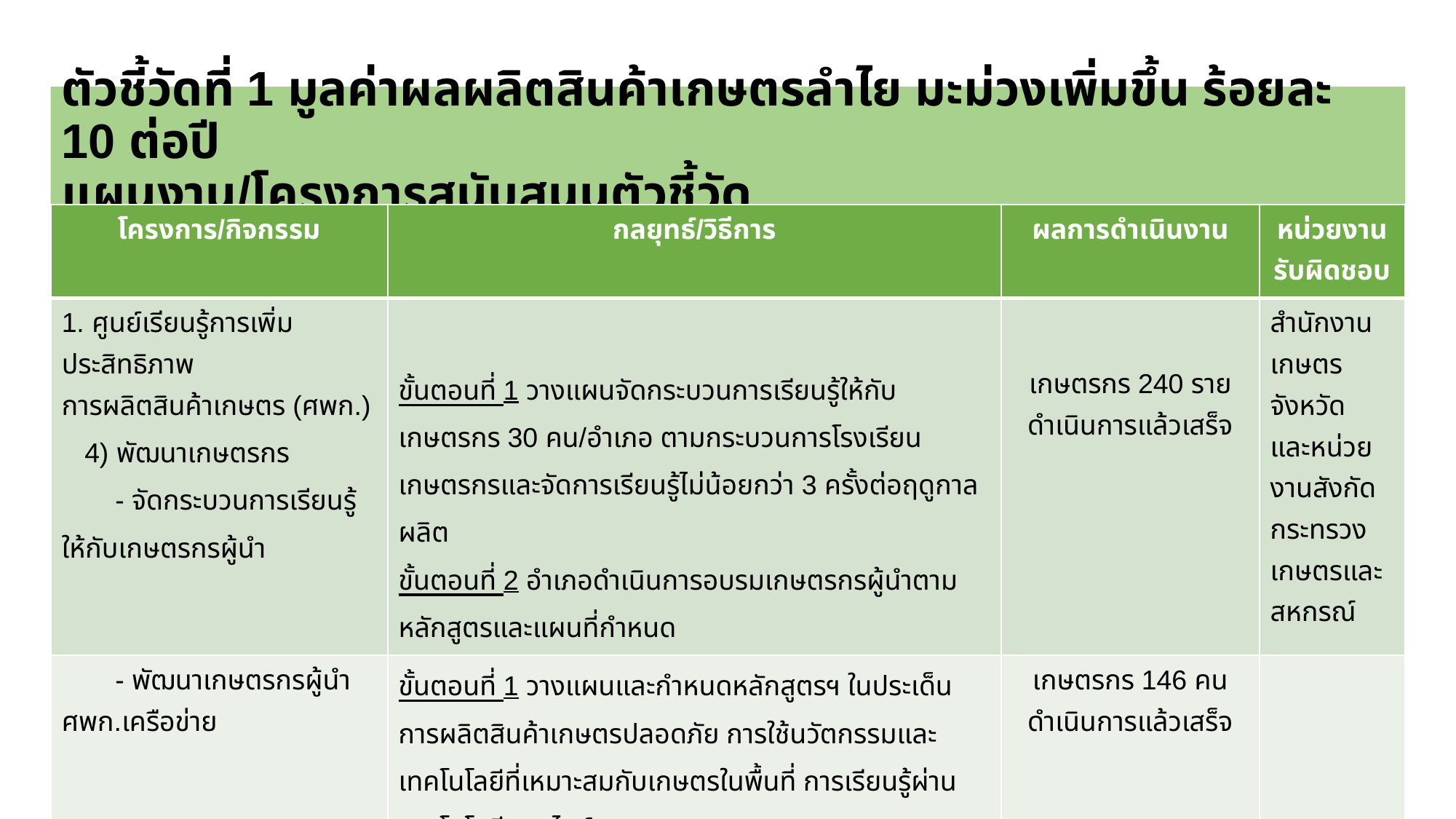

# ตัวชี้วัดที่ 1 มูลค่าผลผลิตสินค้าเกษตรลำไย มะม่วงเพิ่มขึ้น ร้อยละ 10 ต่อปี แผนงาน/โครงการสนับสนุนตัวชี้วัด
| โครงการ/กิจกรรม | กลยุทธ์/วิธีการ | ผลการดำเนินงาน | หน่วยงานรับผิดชอบ |
| --- | --- | --- | --- |
| 1. ศูนย์เรียนรู้การเพิ่มประสิทธิภาพ การผลิตสินค้าเกษตร (ศพก.)   4) พัฒนาเกษตรกร - จัดกระบวนการเรียนรู้ให้กับเกษตรกรผู้นำ | ขั้นตอนที่ 1 วางแผนจัดกระบวนการเรียนรู้ให้กับเกษตรกร 30 คน/อำเภอ ตามกระบวนการโรงเรียนเกษตรกรและจัดการเรียนรู้ไม่น้อยกว่า 3 ครั้งต่อฤดูกาลผลิต ขั้นตอนที่ 2 อำเภอดำเนินการอบรมเกษตรกรผู้นำตามหลักสูตรและแผนที่กำหนด | เกษตรกร 240 ราย ดำเนินการแล้วเสร็จ | สำนักงานเกษตรจังหวัด และหน่วยงานสังกัดกระทรวงเกษตรและสหกรณ์ |
| - พัฒนาเกษตรกรผู้นำ ศพก.เครือข่าย | ขั้นตอนที่ 1 วางแผนและกำหนดหลักสูตรฯ ในประเด็นการผลิตสินค้าเกษตรปลอดภัย การใช้นวัตกรรมและเทคโนโลยีที่เหมาะสมกับเกษตรในพื้นที่ การเรียนรู้ผ่านเทคโนโลยีออนไลน์ ขั้นตอนที่ 2 สำนักงานเกษตรจังหวัด จัดอบรมตามแผนและหลักสูตรที่กำหนด | เกษตรกร 146 คน ดำเนินการแล้วเสร็จ |  |